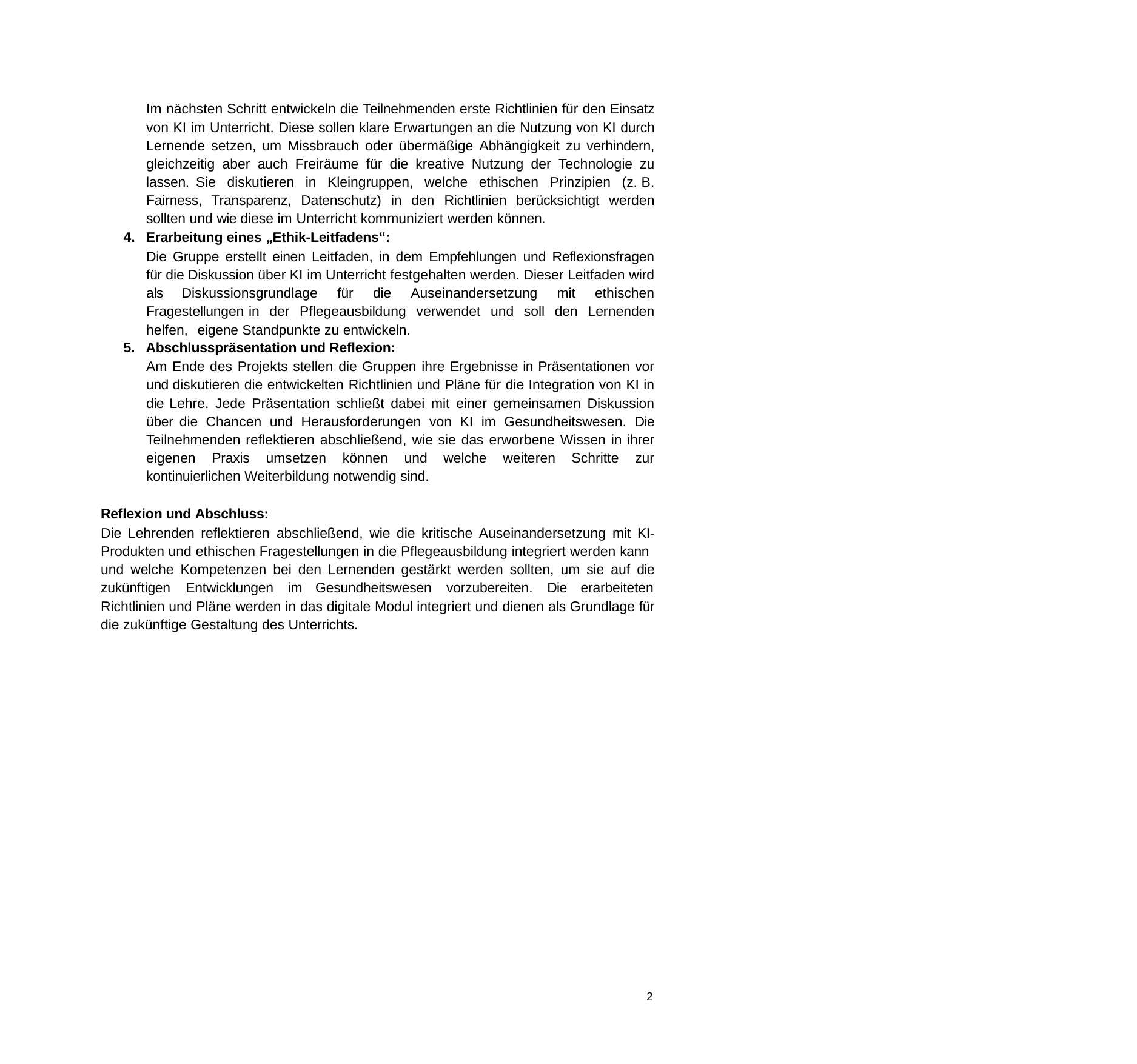

Im nächsten Schritt entwickeln die Teilnehmenden erste Richtlinien für den Einsatz von KI im Unterricht. Diese sollen klare Erwartungen an die Nutzung von KI durch Lernende setzen, um Missbrauch oder übermäßige Abhängigkeit zu verhindern, gleichzeitig aber auch Freiräume für die kreative Nutzung der Technologie zu lassen. Sie diskutieren in Kleingruppen, welche ethischen Prinzipien (z. B. Fairness, Transparenz, Datenschutz) in den Richtlinien berücksichtigt werden sollten und wie diese im Unterricht kommuniziert werden können.
Erarbeitung eines „Ethik-Leitfadens“:
Die Gruppe erstellt einen Leitfaden, in dem Empfehlungen und Reflexionsfragen für die Diskussion über KI im Unterricht festgehalten werden. Dieser Leitfaden wird als Diskussionsgrundlage für die Auseinandersetzung mit ethischen Fragestellungen in der Pflegeausbildung verwendet und soll den Lernenden helfen, eigene Standpunkte zu entwickeln.
Abschlusspräsentation und Reflexion:
Am Ende des Projekts stellen die Gruppen ihre Ergebnisse in Präsentationen vor und diskutieren die entwickelten Richtlinien und Pläne für die Integration von KI in die Lehre. Jede Präsentation schließt dabei mit einer gemeinsamen Diskussion über die Chancen und Herausforderungen von KI im Gesundheitswesen. Die Teilnehmenden reflektieren abschließend, wie sie das erworbene Wissen in ihrer eigenen Praxis umsetzen können und welche weiteren Schritte zur kontinuierlichen Weiterbildung notwendig sind.

Reflexion und Abschluss:
Die Lehrenden reflektieren abschließend, wie die kritische Auseinandersetzung mit KI- Produkten und ethischen Fragestellungen in die Pflegeausbildung integriert werden kann
und welche Kompetenzen bei den Lernenden gestärkt werden sollten, um sie auf die zukünftigen	Entwicklungen	im	Gesundheitswesen	vorzubereiten.	Die	erarbeiteten
Richtlinien und Pläne werden in das digitale Modul integriert und dienen als Grundlage für die zukünftige Gestaltung des Unterrichts.
2